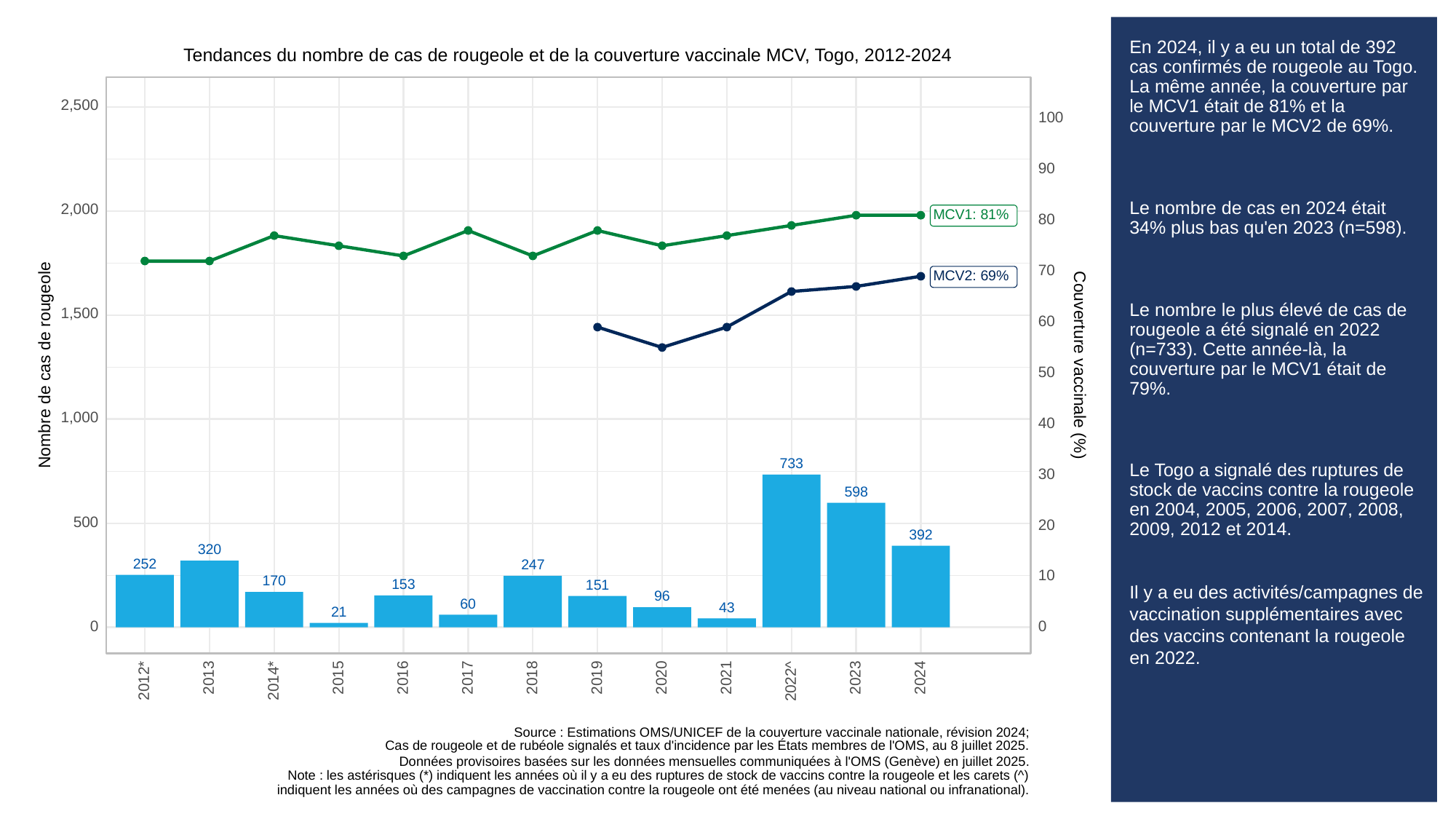

# En 2024, il y a eu un total de 392 cas confirmés de rougeole au Togo. La même année, la couverture par le MCV1 était de 81% et la couverture par le MCV2 de 69%.

Le nombre de cas en 2024 était 34% plus bas qu'en 2023 (n=598).

Le nombre le plus élevé de cas de rougeole a été signalé en 2022 (n=733). Cette année-là, la couverture par le MCV1 était de 79%.

Le Togo a signalé des ruptures de stock de vaccins contre la rougeole en 2004, 2005, 2006, 2007, 2008, 2009, 2012 et 2014.

Il y a eu des activités/campagnes de vaccination supplémentaires avec des vaccins contenant la rougeole en 2022.

Tendances du nombre de cas de rougeole et de la couverture vaccinale MCV, Togo, 2012-2024

2,500

100

90
2,000

MCV1: 81%

80

70

MCV2: 69%

1,500

60

Couverture vaccinale (%)
Nombre de cas de rougeole

50
1,000
40

733
30

598

500
20

392
320

252
247

10

170
153
151
96

60
43

21

0
0

2013
2023
2015
2016
2017
2018
2019
2020
2021
2024
2012*
2014*
2022^
Source : Estimations OMS/UNICEF de la couverture vaccinale nationale, révision 2024;
Cas de rougeole et de rubéole signalés et taux d'incidence par les États membres de l'OMS, au 8 juillet 2025.
Données provisoires basées sur les données mensuelles communiquées à l'OMS (Genève) en juillet 2025.
Note : les astérisques (*) indiquent les années où il y a eu des ruptures de stock de vaccins contre la rougeole et les carets (^)
indiquent les années où des campagnes de vaccination contre la rougeole ont été menées (au niveau national ou infranational).